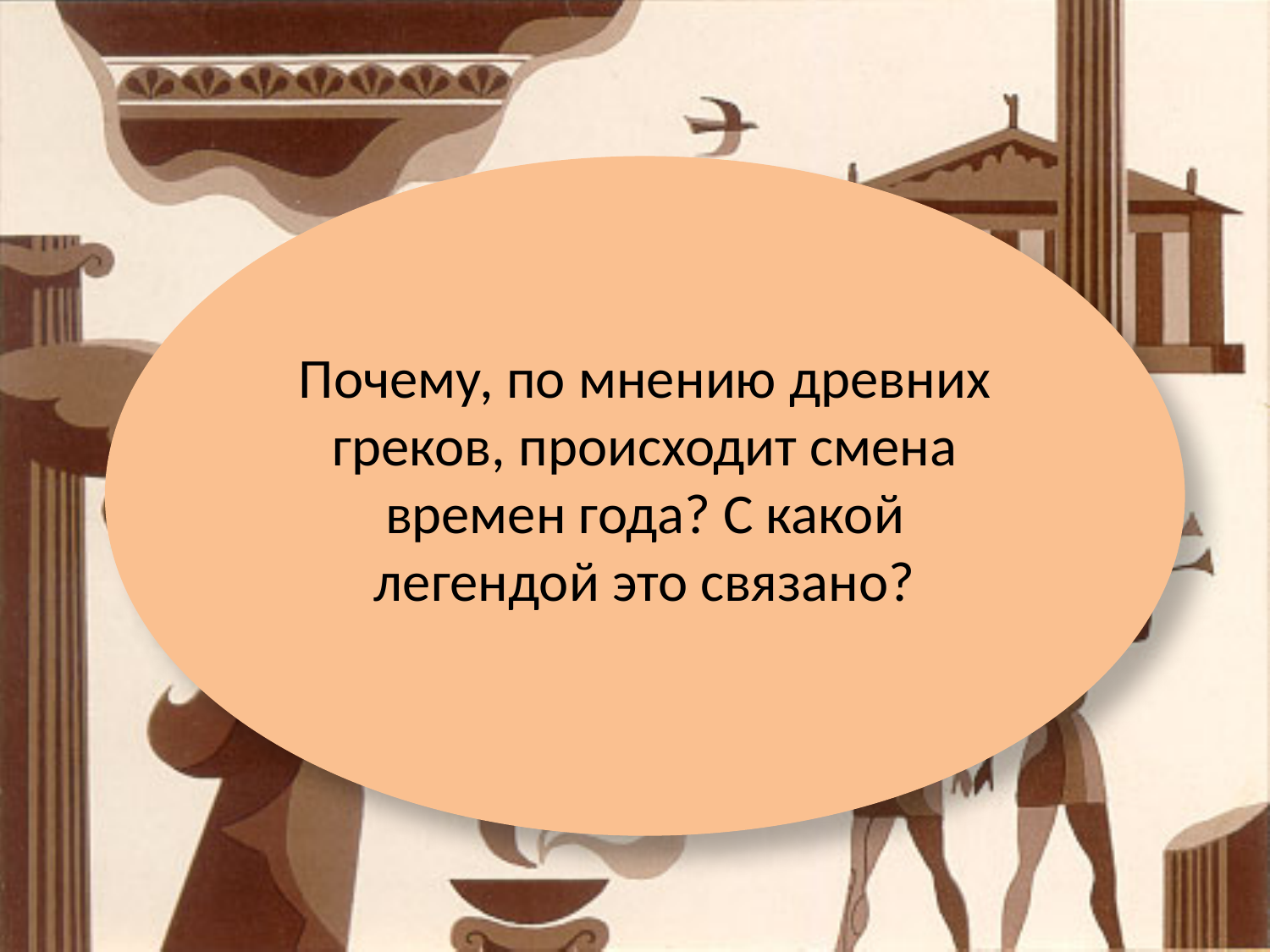

Почему, по мнению древних греков, происходит смена времен года? С какой легендой это связано?